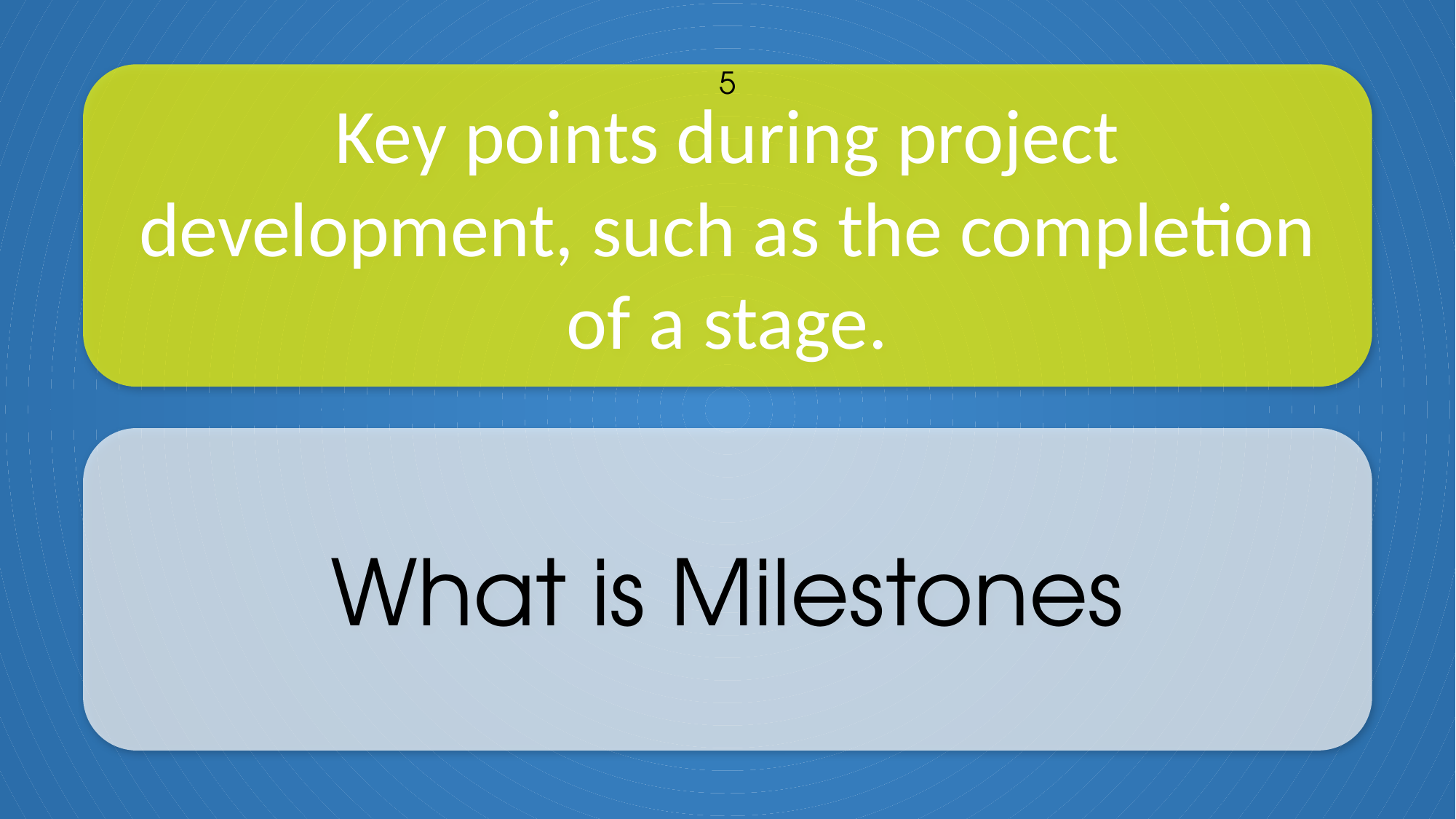

Key points during project development, such as the completion of a stage.
5
What is Milestones